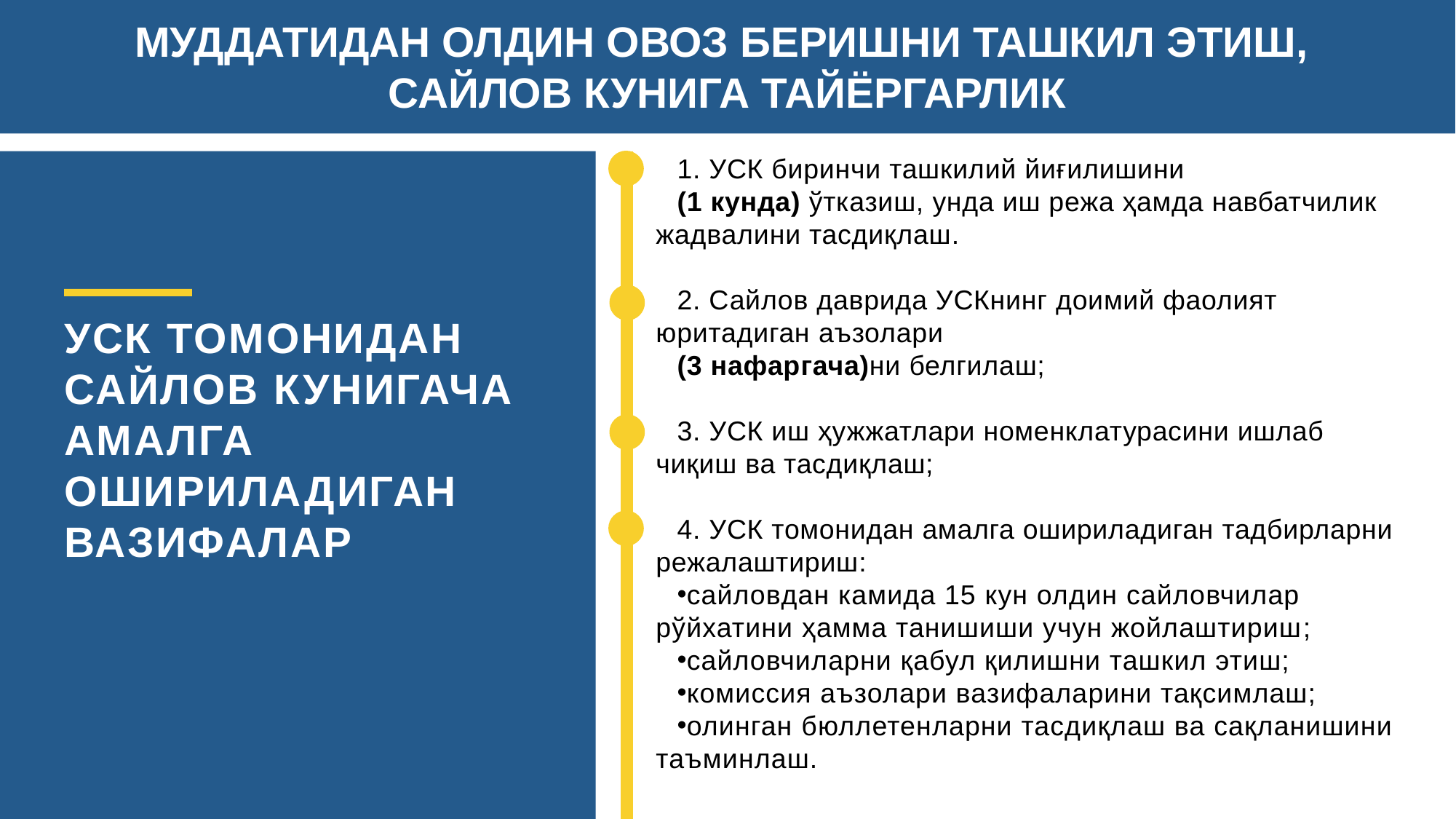

МУДДАТИДАН ОЛДИН ОВОЗ БЕРИШНИ ТАШКИЛ ЭТИШ,
САЙЛОВ КУНИГА ТАЙЁРГАРЛИК

1. УСК биринчи ташкилий йиғилишини
(1 кунда) ўтказиш, унда иш режа ҳамда навбатчилик жадвалини тасдиқлаш.

2. Сайлов даврида УСКнинг доимий фаолият юритадиган аъзолари
(3 нафаргача)ни белгилаш;

3. УСК иш ҳужжатлари номенклатурасини ишлаб чиқиш ва тасдиқлаш;

4. УСК томонидан амалга ошириладиган тадбирларни режалаштириш:
сайловдан камида 15 кун олдин сайловчилар рўйхатини ҳамма танишиши учун жойлаштириш;
сайловчиларни қабул қилишни ташкил этиш;
комиссия аъзолари вазифаларини тақсимлаш;
олинган бюллетенларни тасдиқлаш ва сақланишини таъминлаш.

УСК ТОМОНИДАН САЙЛОВ КУНИГАЧА АМАЛГА ОШИРИЛАДИГАН ВАЗИФАЛАР